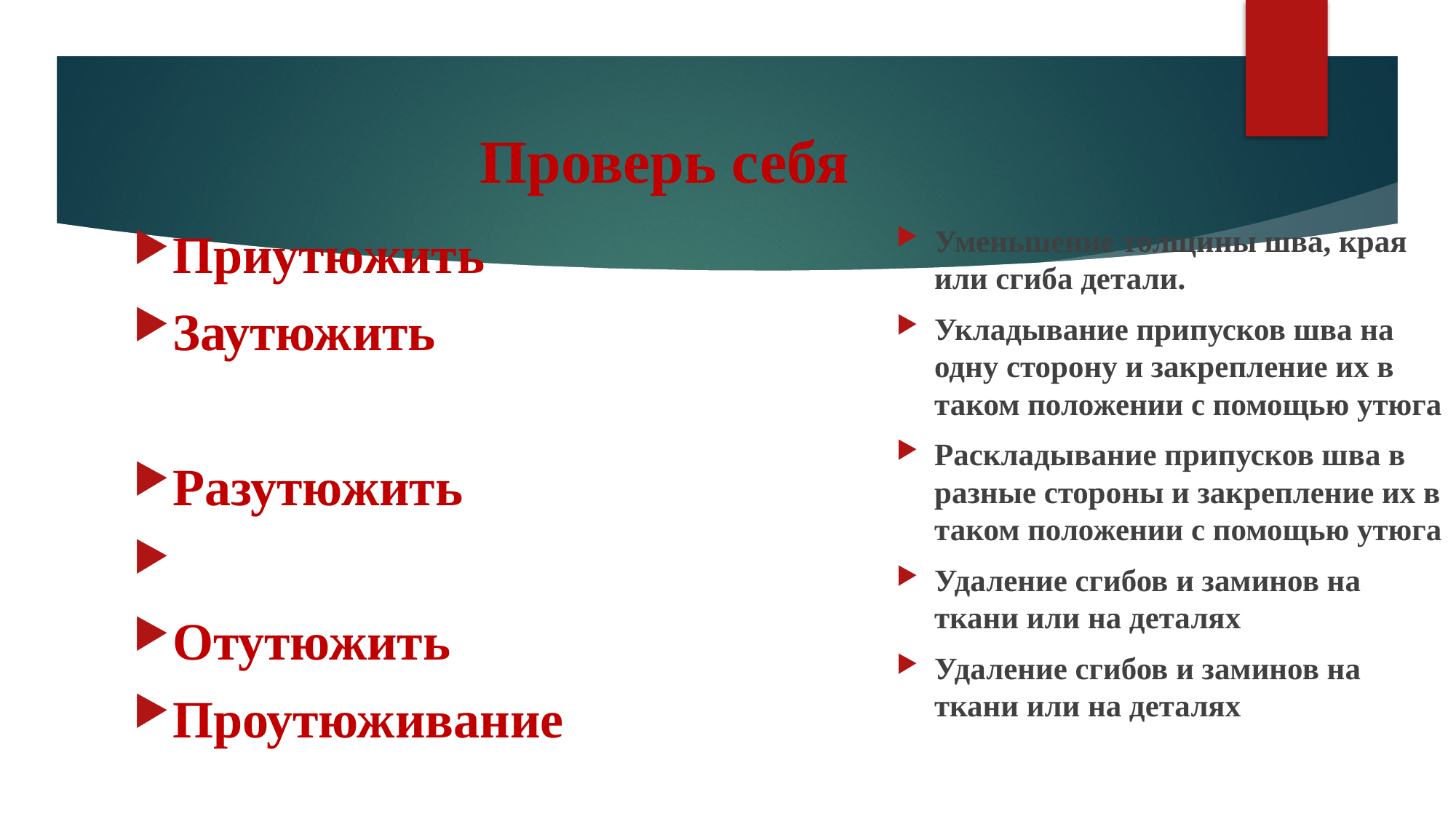

# Проверь себя
Приутюжить
Заутюжить

Разутюжить

Отутюжить
Проутюживание

Уменьшение толщины шва, края или сгиба детали.
Укладывание припусков шва на одну сторону и закрепление их в таком положении с помощью утюга
Раскладывание припусков шва в разные стороны и закрепление их в таком положении с помощью утюга
Удаление сгибов и заминов на ткани или на деталях
Удаление сгибов и заминов на ткани или на деталях